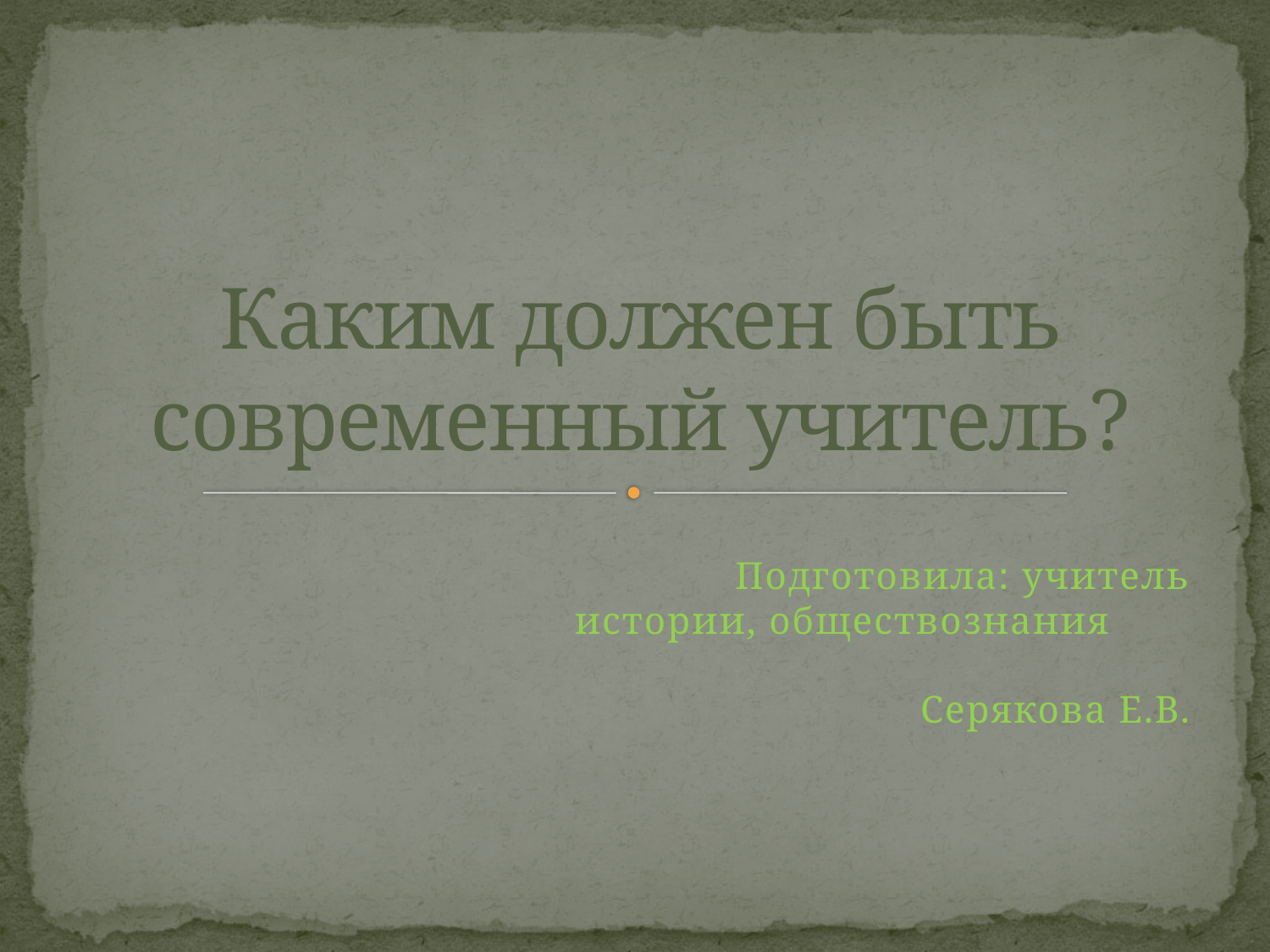

# Каким должен быть современный учитель?
Подготовила: учитель истории, обществознания                                                                                            Серякова Е.В.